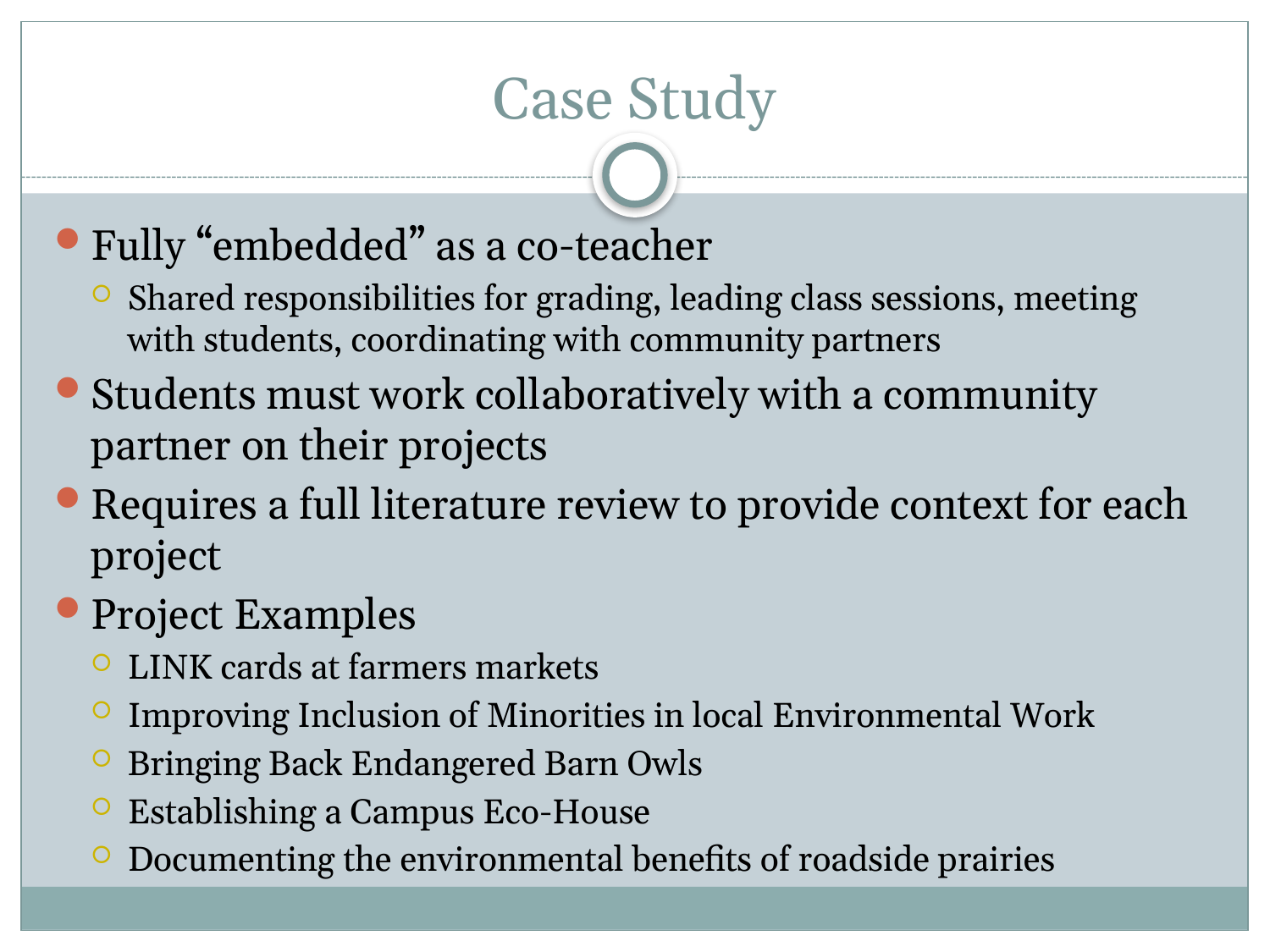

# Case Study
Fully “embedded” as a co-teacher
Shared responsibilities for grading, leading class sessions, meeting with students, coordinating with community partners
Students must work collaboratively with a community partner on their projects
Requires a full literature review to provide context for each project
Project Examples
LINK cards at farmers markets
Improving Inclusion of Minorities in local Environmental Work
Bringing Back Endangered Barn Owls
Establishing a Campus Eco-House
Documenting the environmental benefits of roadside prairies